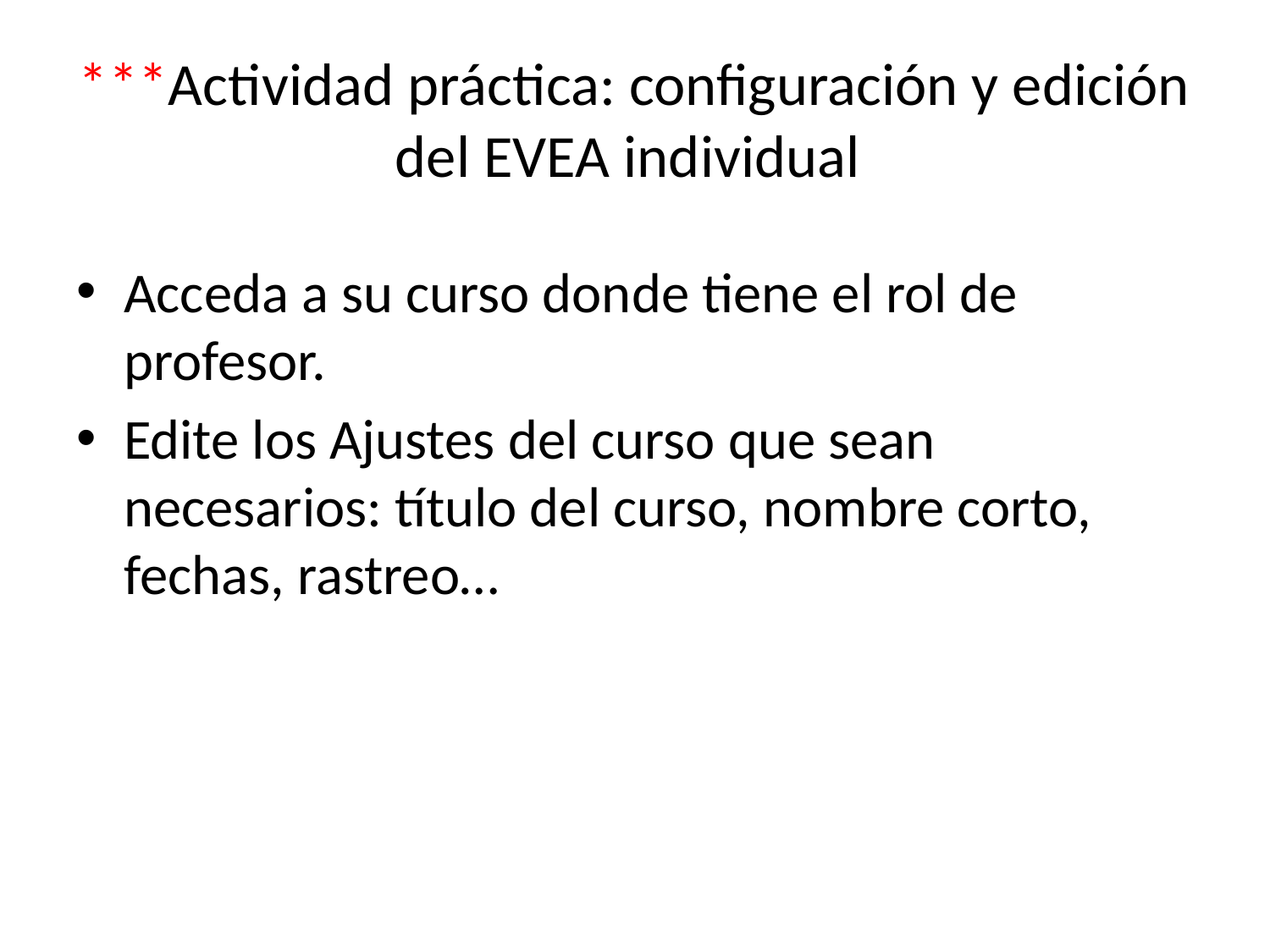

# ***Actividad práctica: configuración y edición del EVEA individual
Acceda a su curso donde tiene el rol de profesor.
Edite los Ajustes del curso que sean necesarios: título del curso, nombre corto, fechas, rastreo…